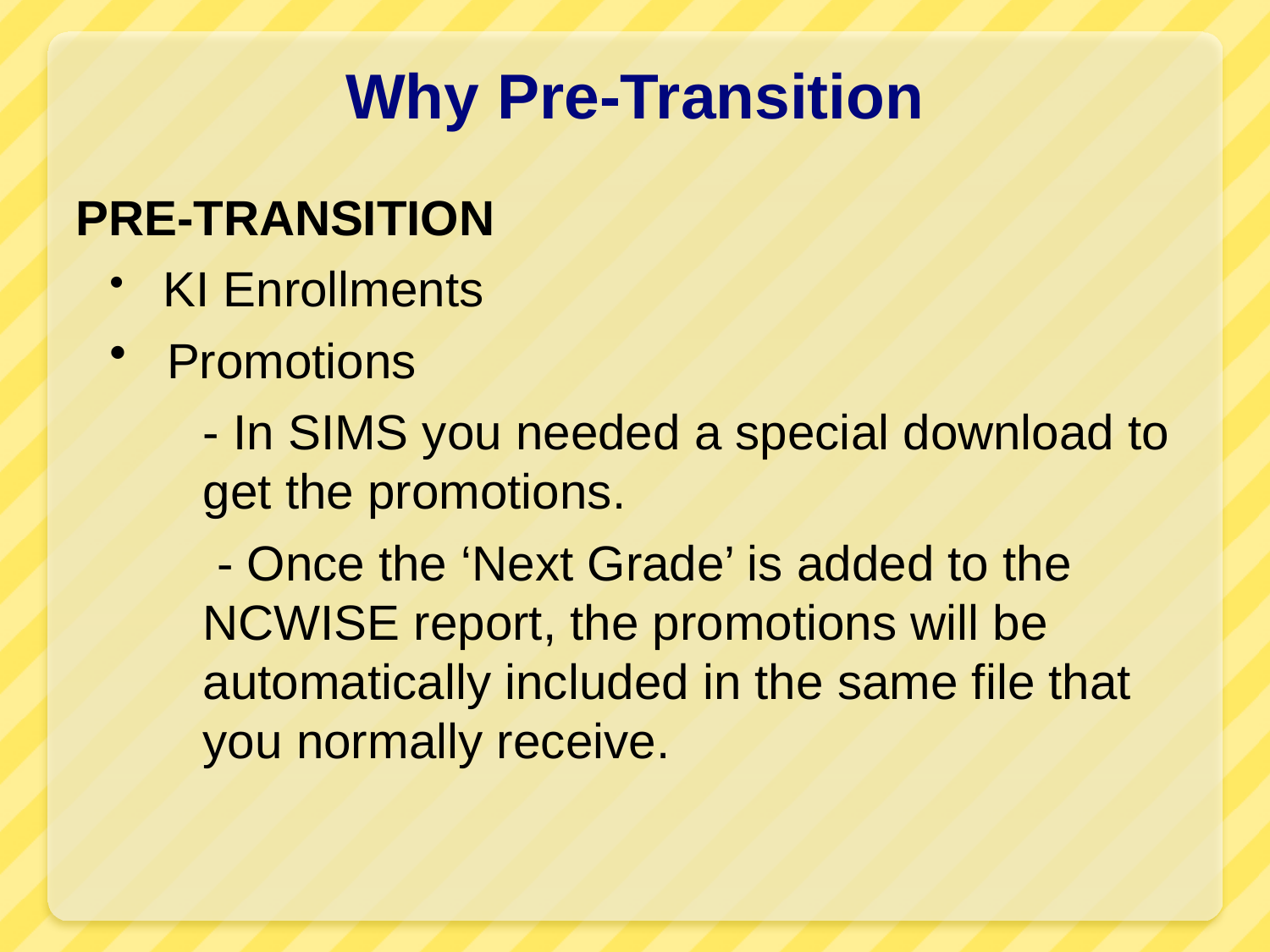

# Why Pre-Transition
PRE-TRANSITION
  KI Enrollments
  Promotions
- In SIMS you needed a special download to get the promotions.
 - Once the ‘Next Grade’ is added to the NCWISE report, the promotions will be automatically included in the same file that you normally receive.